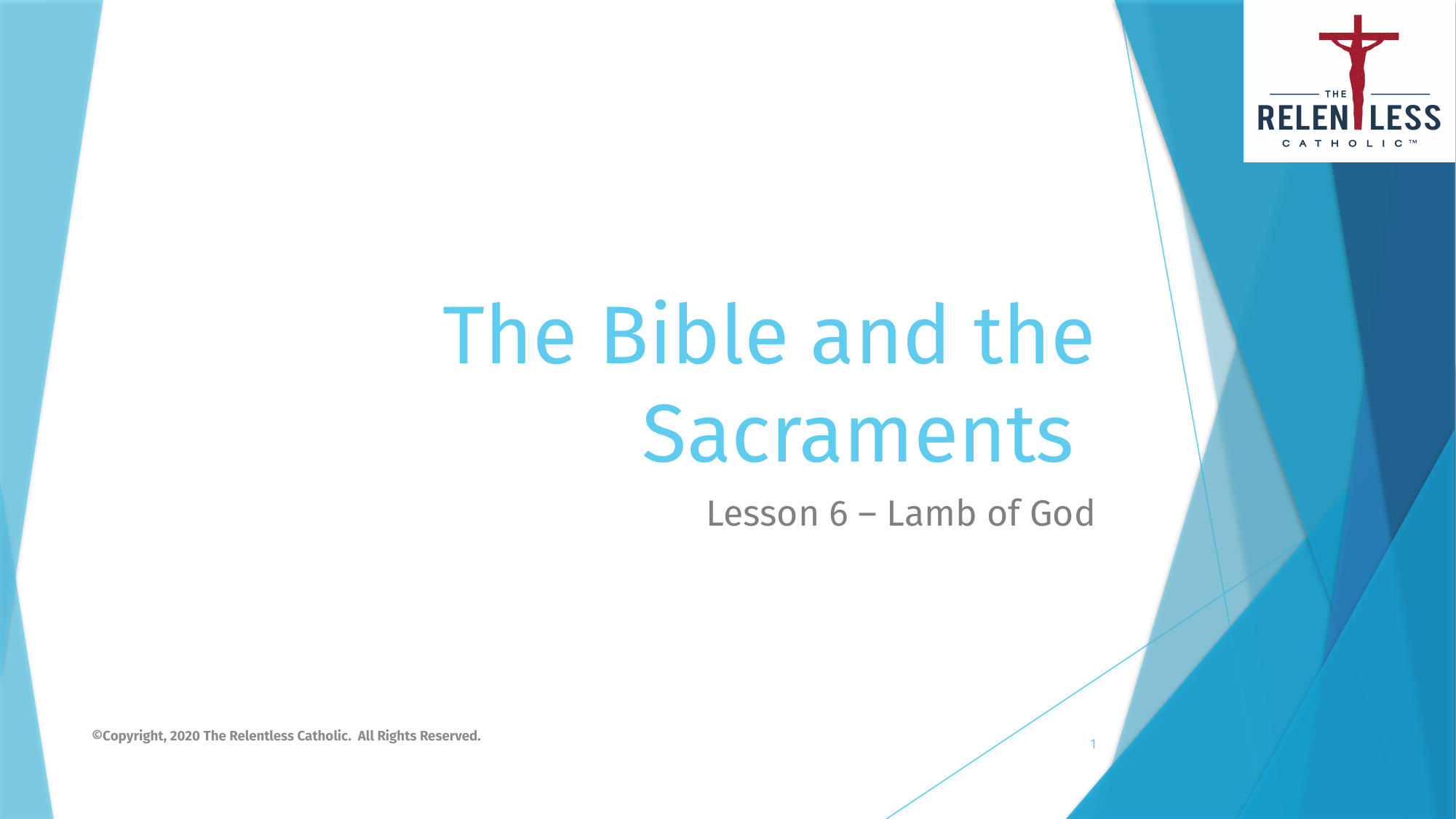

# The Bible and the Sacraments
Lesson 6 – Lamb of God
©Copyright, 2020 The Relentless Catholic.  All Rights Reserved.

1